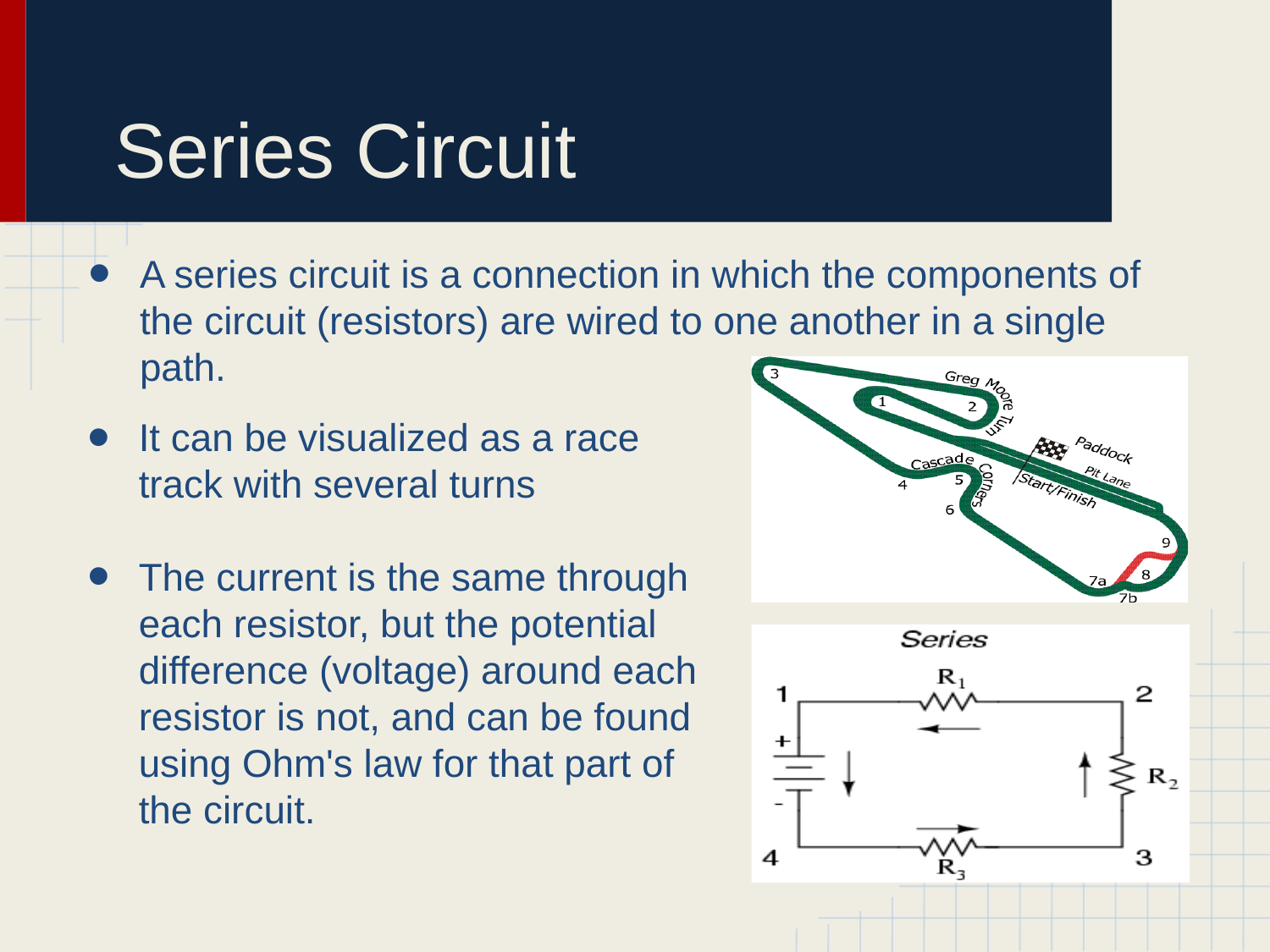

# Series Circuit
A series circuit is a connection in which the components of the circuit (resistors) are wired to one another in a single path.

It can be visualized as a race track with several turns

The current is the same through each resistor, but the potential difference (voltage) around each resistor is not, and can be found using Ohm's law for that part of the circuit.